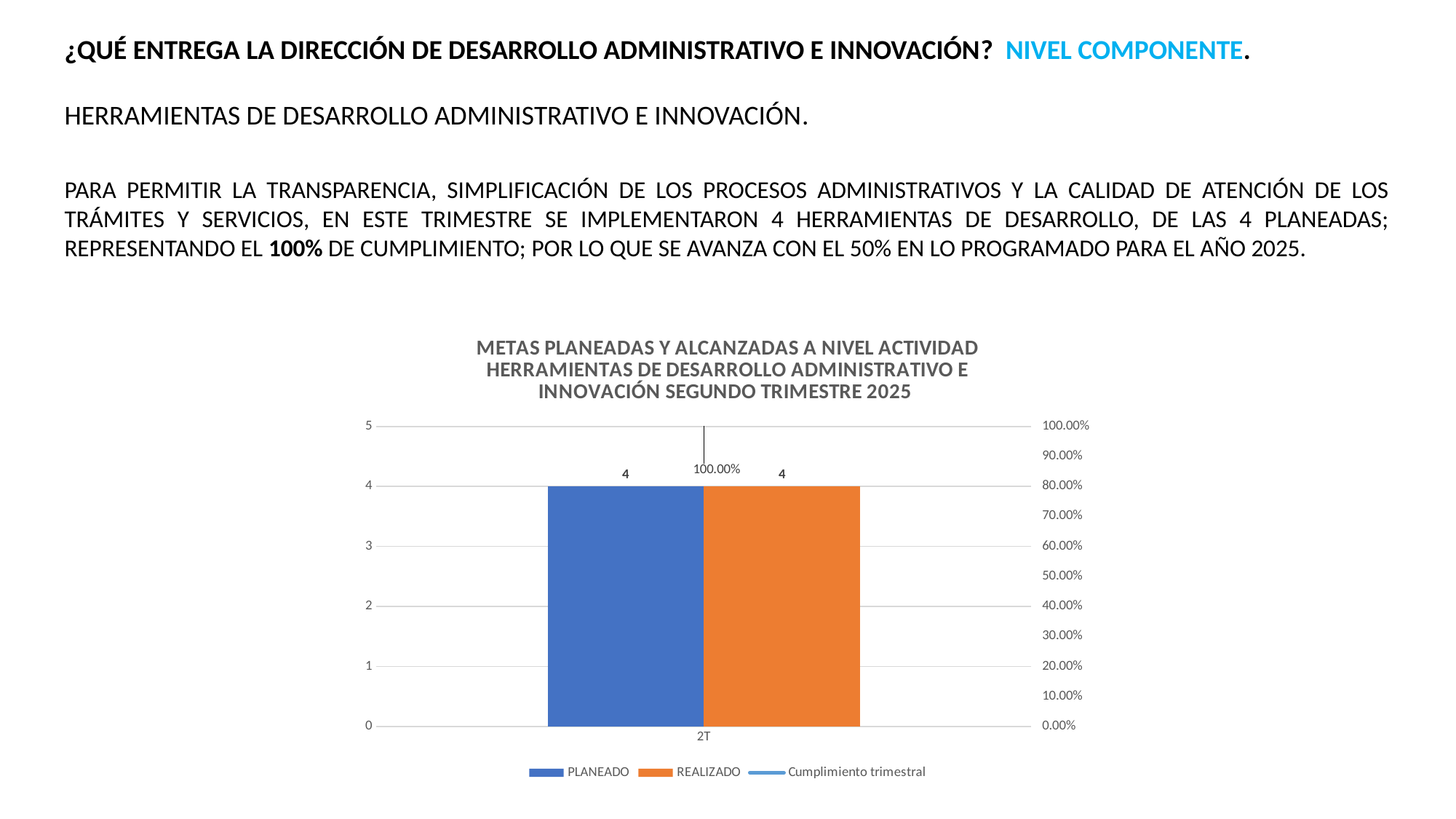

¿QUÉ ENTREGA LA DIRECCIÓN DE DESARROLLO ADMINISTRATIVO E INNOVACIÓN?  NIVEL COMPONENTE.

HERRAMIENTAS DE DESARROLLO ADMINISTRATIVO E INNOVACIÓN.

PARA PERMITIR LA TRANSPARENCIA, SIMPLIFICACIÓN DE LOS PROCESOS ADMINISTRATIVOS Y LA CALIDAD DE ATENCIÓN DE LOS TRÁMITES Y SERVICIOS, EN ESTE TRIMESTRE SE IMPLEMENTARON 4 HERRAMIENTAS DE DESARROLLO, DE LAS 4 PLANEADAS; REPRESENTANDO EL 100% DE CUMPLIMIENTO; POR LO QUE SE AVANZA CON EL 50% EN LO PROGRAMADO PARA EL AÑO 2025.

### Chart: METAS PLANEADAS Y ALCANZADAS A NIVEL ACTIVIDAD
HERRAMIENTAS DE DESARROLLO ADMINISTRATIVO E INNOVACIÓN SEGUNDO TRIMESTRE 2025

| Category | PLANEADO | REALIZADO | Cumplimiento trimestral |
|---|---|---|---|
| 2T | 4.0 | 4.0 | 1.0 |